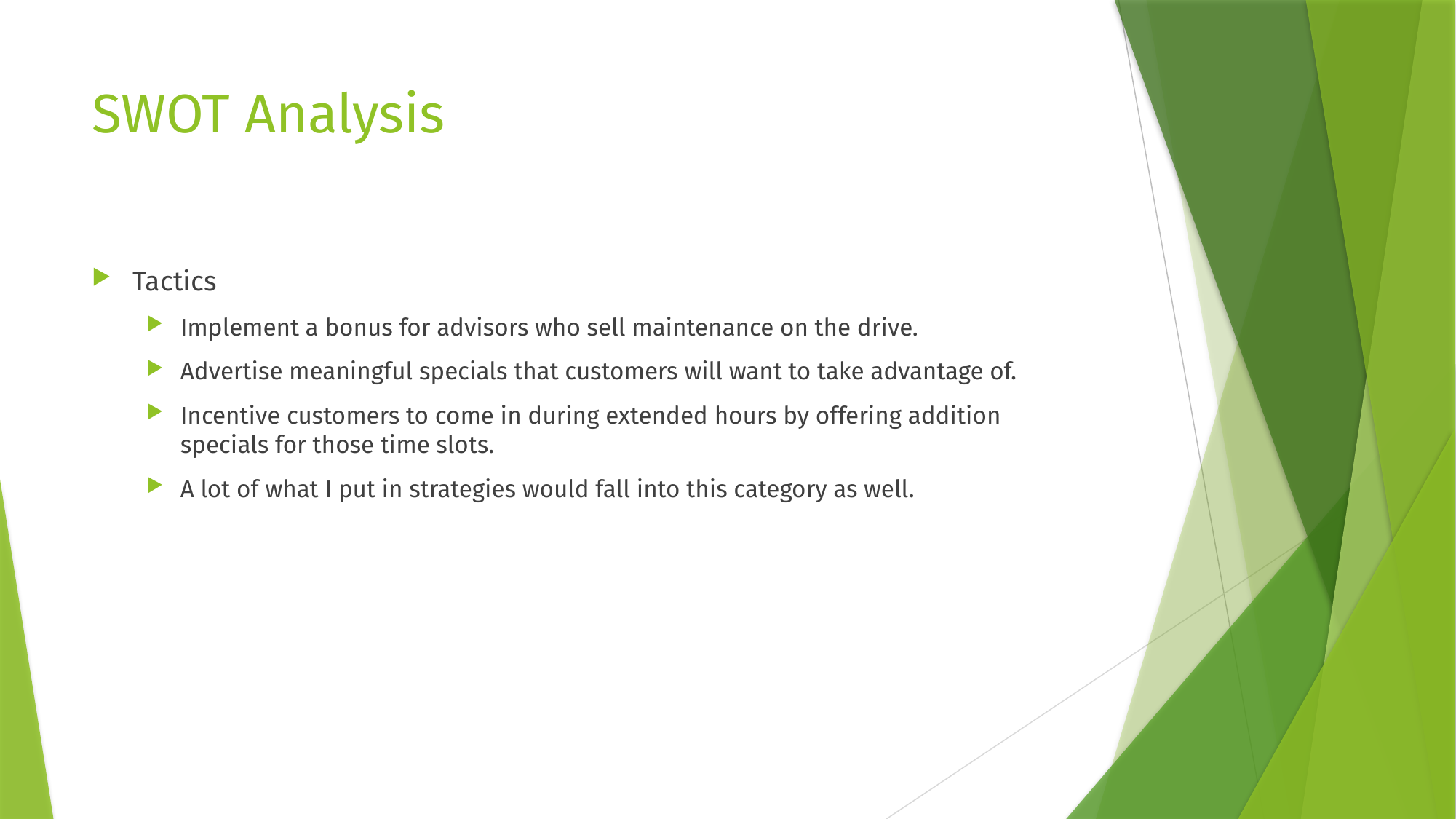

# SWOT Analysis
Tactics
Implement a bonus for advisors who sell maintenance on the drive.
Advertise meaningful specials that customers will want to take advantage of.
Incentive customers to come in during extended hours by offering addition specials for those time slots.
A lot of what I put in strategies would fall into this category as well.